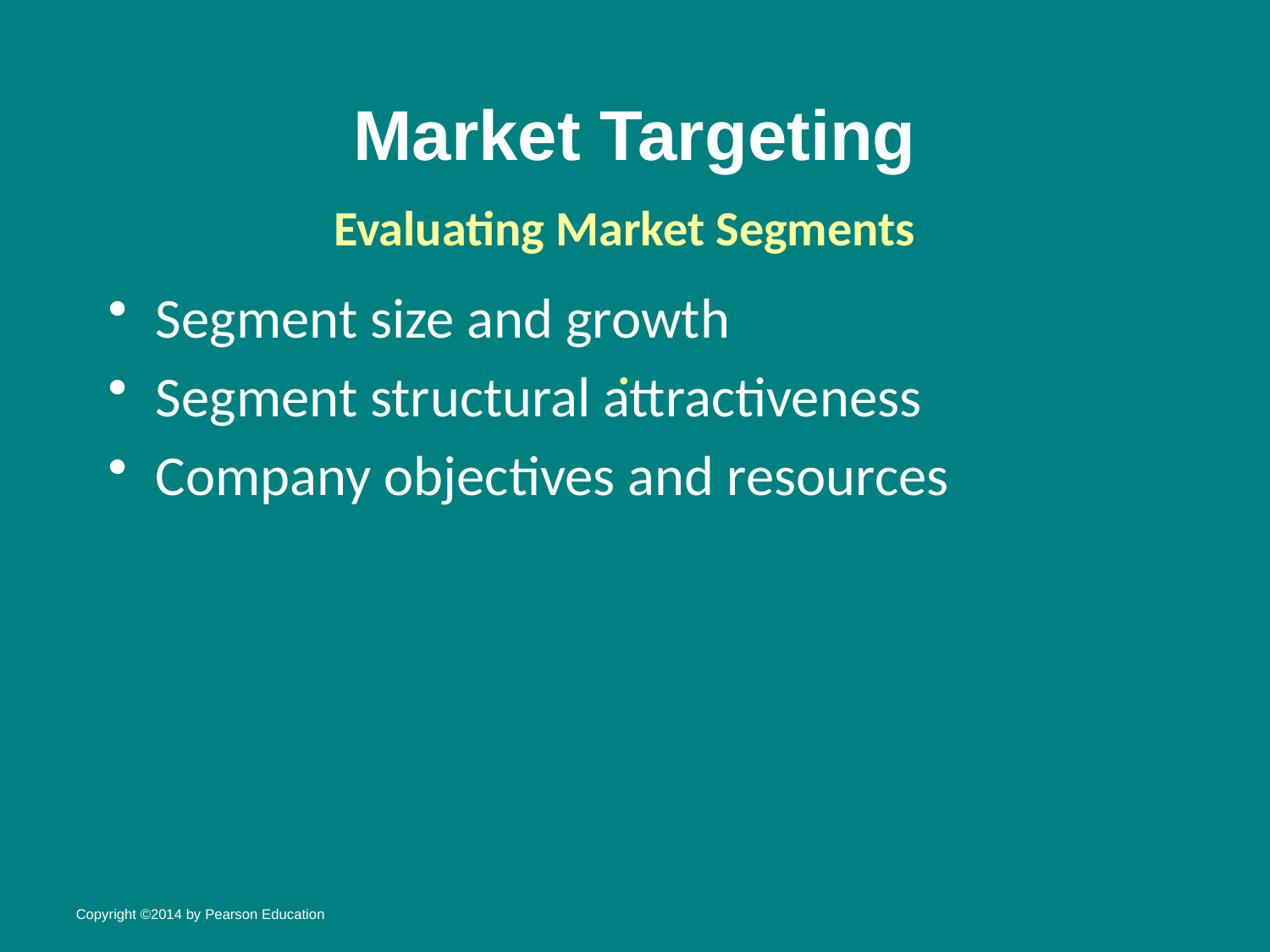

# Market Targeting
Evaluating Market Segments

.

Segment size and growth
Segment structural attractiveness
Company objectives and resources
Copyright ©2014 by Pearson Education